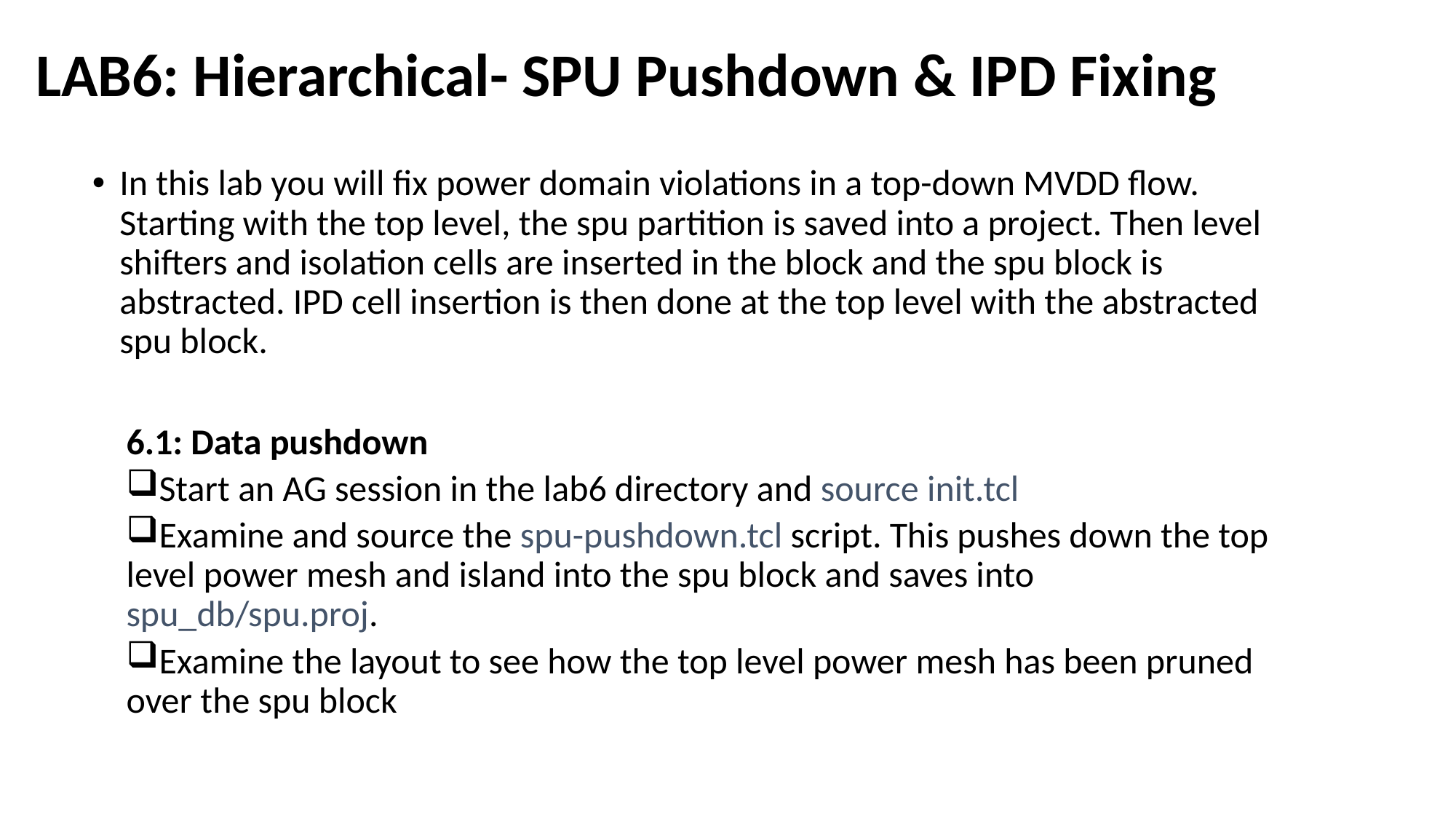

# LAB6: Hierarchical- SPU Pushdown & IPD Fixing
In this lab you will fix power domain violations in a top-down MVDD flow.  Starting with the top level, the spu partition is saved into a project. Then level shifters and isolation cells are inserted in the block and the spu block is abstracted. IPD cell insertion is then done at the top level with the abstracted spu block.

6.1: Data pushdown
Start an AG session in the lab6 directory and source init.tcl
Examine and source the spu-pushdown.tcl script. This pushes down the top level power mesh and island into the spu block and saves into spu_db/spu.proj.
Examine the layout to see how the top level power mesh has been pruned over the spu block